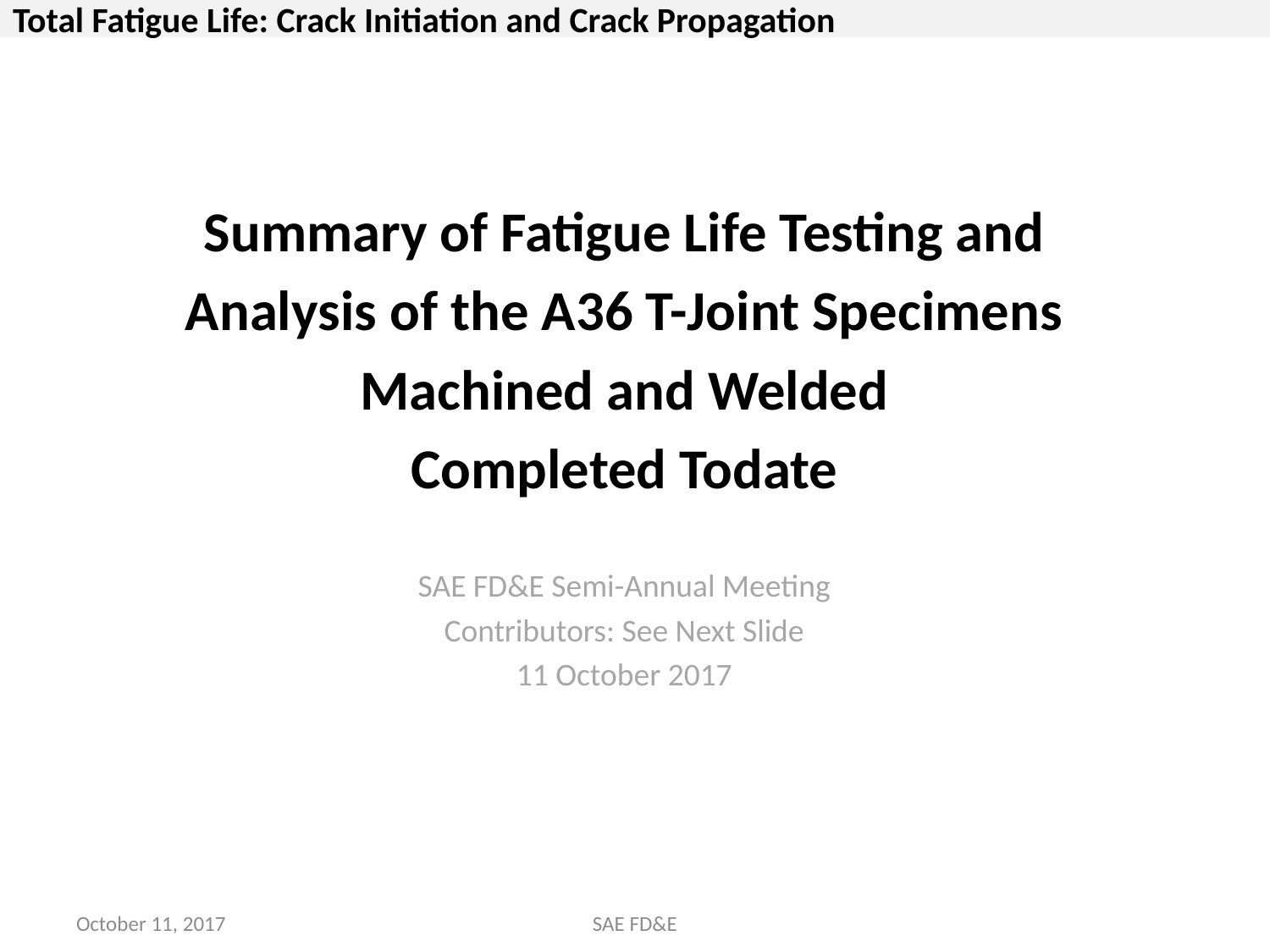

Total Fatigue Life: Crack Initiation and Crack Propagation

Summary of Fatigue Life Testing and
Analysis of the A36 T-Joint Specimens
Machined and Welded
Completed Todate

SAE FD&E Semi-Annual Meeting
Contributors: See Next Slide
11 October 2017
October 11, 2017
SAE FD&E